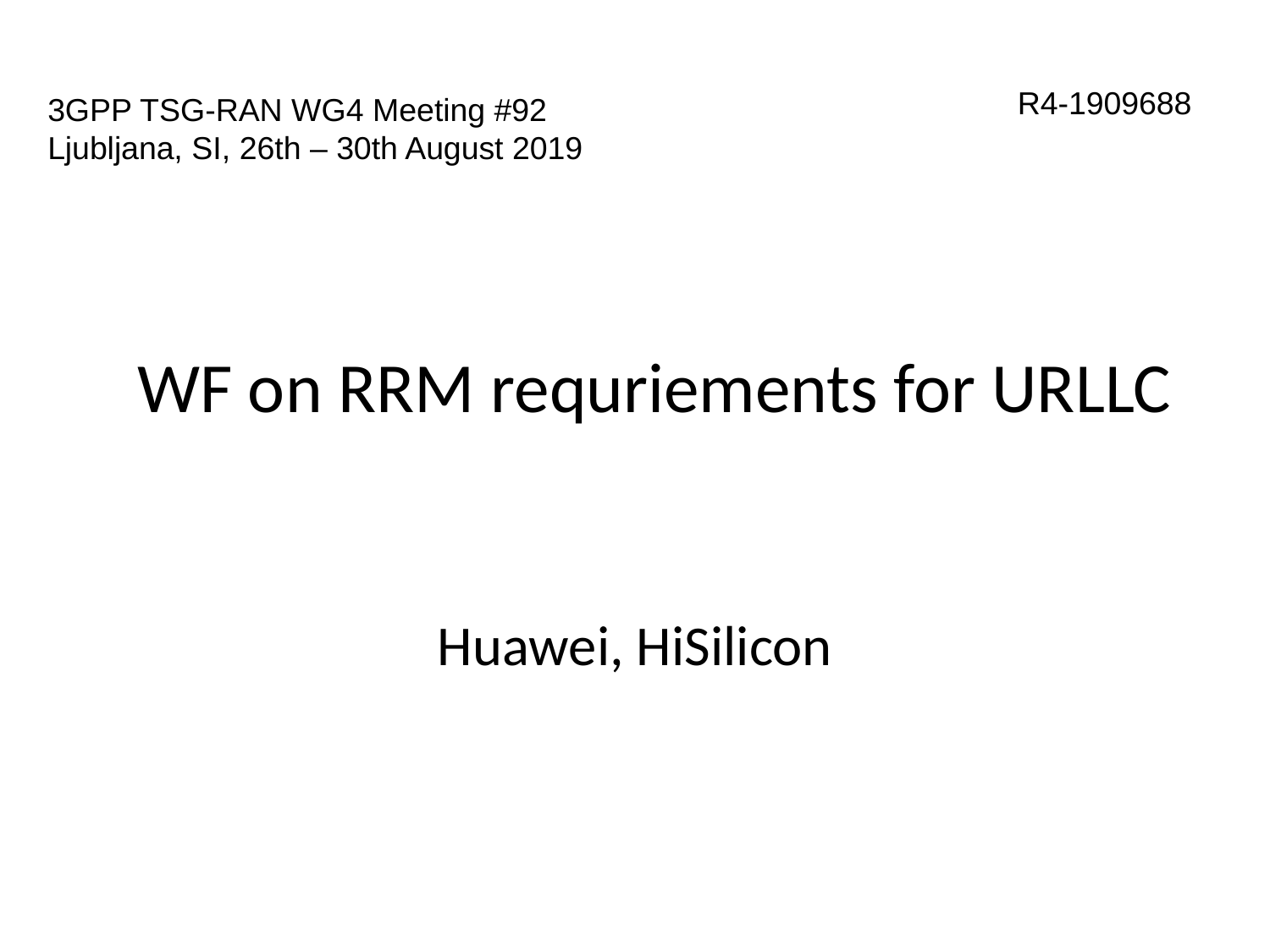

# 3GPP TSG-RAN WG4 Meeting #92 Ljubljana, SI, 26th – 30th August 2019
R4-1909688
WF on RRM requriements for URLLC
Huawei, HiSilicon